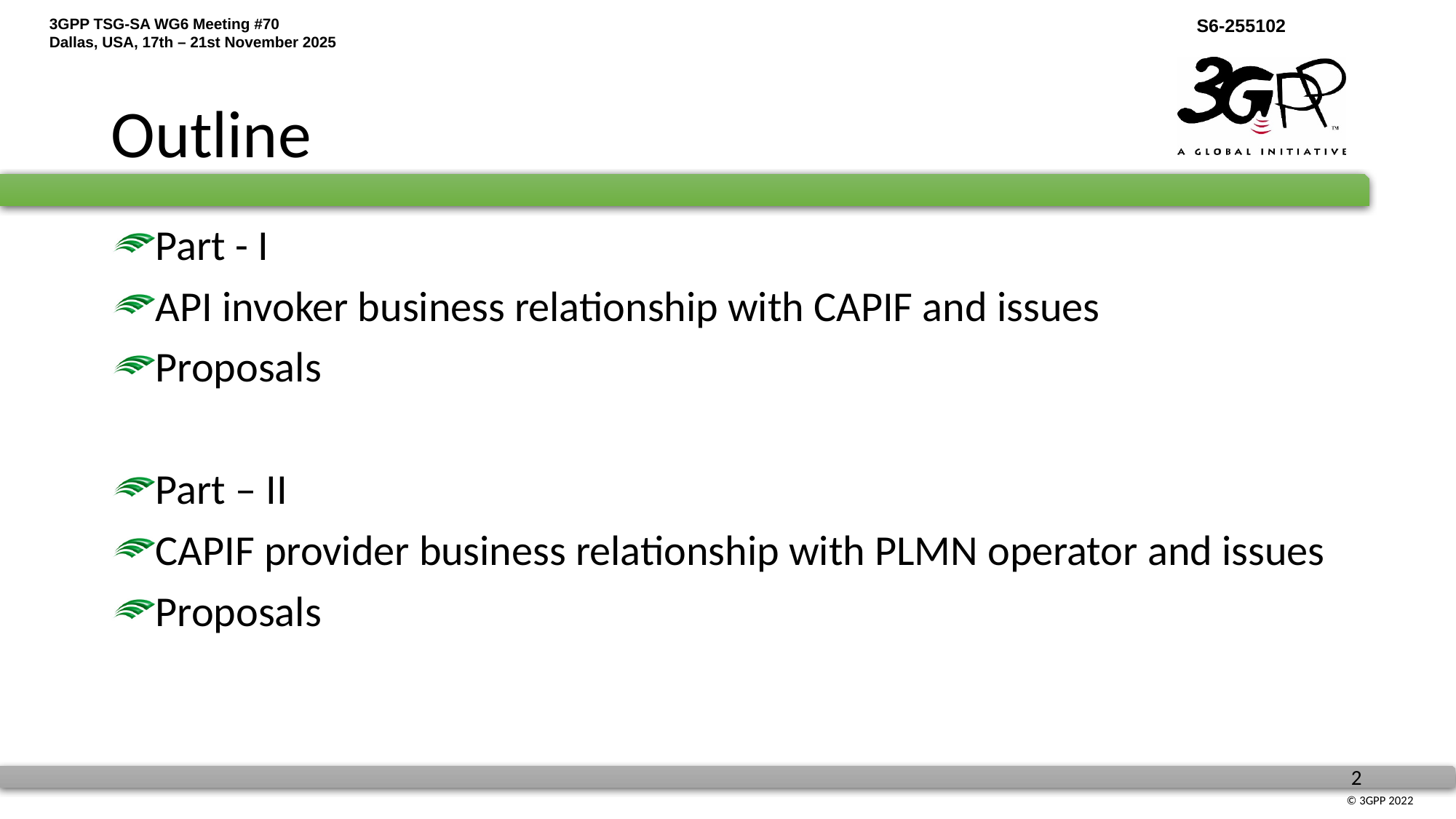

# Outline
Part - I
API invoker business relationship with CAPIF and issues
Proposals

Part – II
CAPIF provider business relationship with PLMN operator and issues
Proposals